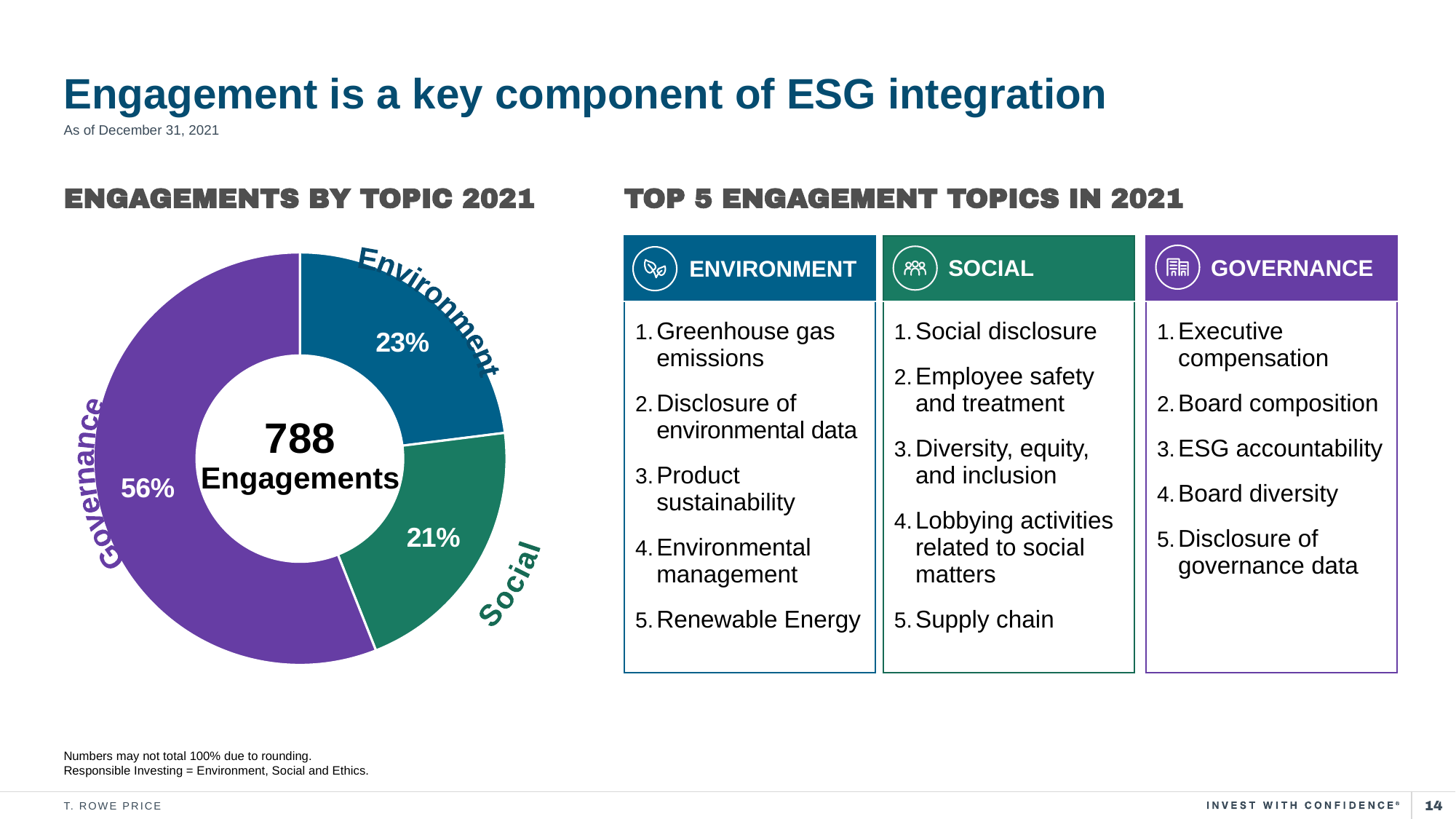

# Engagement is a key component of ESG integration
As of December 31, 2021
ENGAGEMENTS BY TOPIC 2021
TOP 5 ENGAGEMENT TOPICS IN 2021
| SOCIAL |
| --- |
| Social disclosure Employee safety and treatment Diversity, equity, and inclusion Lobbying activities related to social matters Supply chain |
| GOVERNANCE |
| --- |
| Executive compensation Board composition ESG accountability Board diversity Disclosure of governance data |
| ENVIRONMENT |
| --- |
| Greenhouse gas emissions Disclosure of environmental data Product sustainability Environmental management Renewable Energy |

### Chart

| Category | Percent |
|---|---|
| Environment | 0.23 |
| Social | 0.21 |
| Governance | 0.56 |
Environment
788 Engagements
Governance
Social
Numbers may not total 100% due to rounding.
Responsible Investing = Environment, Social and Ethics.